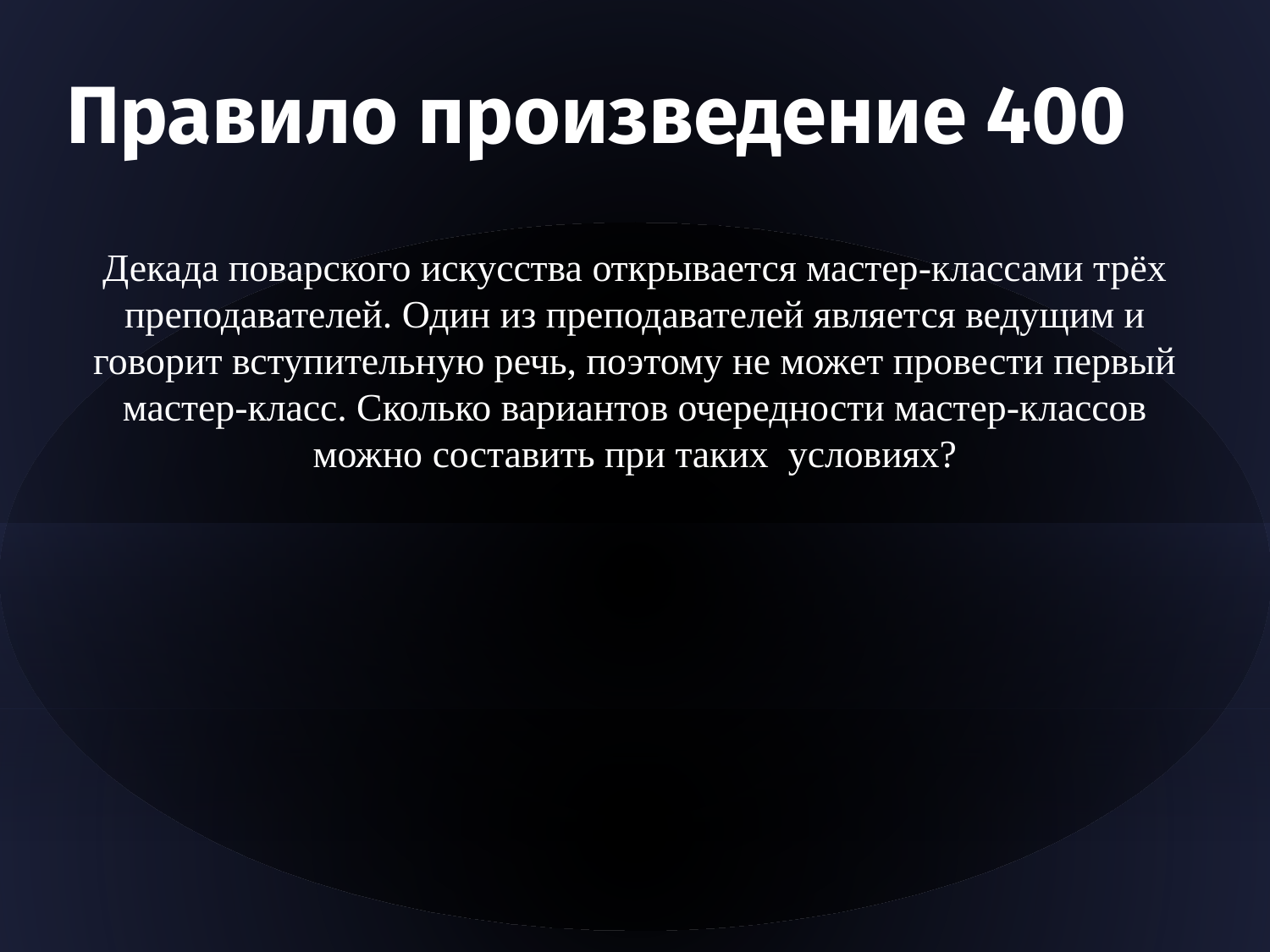

# Правило произведение 400
Декада поварского искусства открывается мастер-классами трёх преподавателей. Один из преподавателей является ведущим и говорит вступительную речь, поэтому не может провести первый мастер-класс. Сколько вариантов очередности мастер-классов можно составить при таких  условиях?